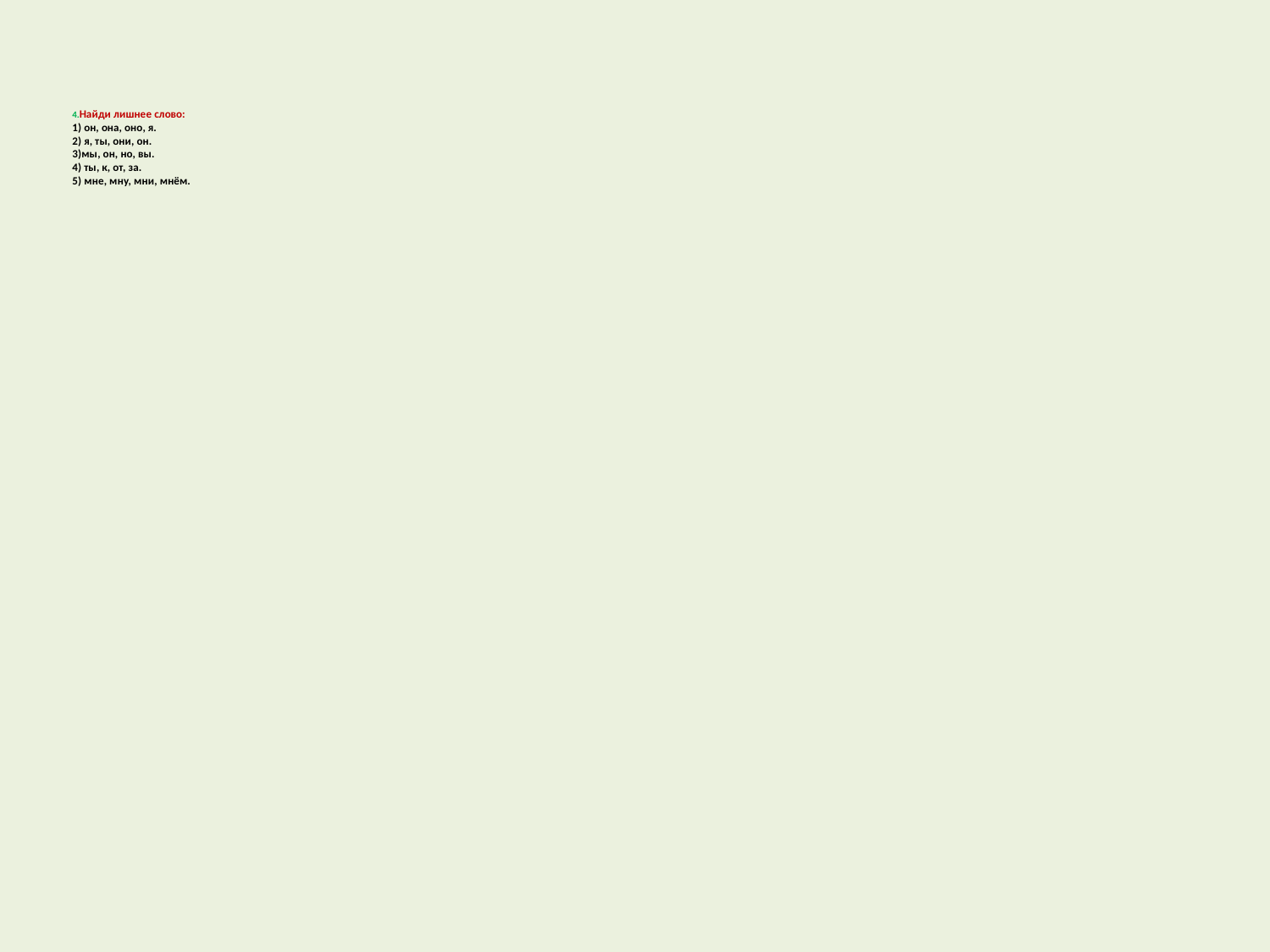

# 4.Найди лишнее слово: 1) он, она, оно, я. 2) я, ты, они, он. 3)мы, он, но, вы. 4) ты, к, от, за. 5) мне, мну, мни, мнём.